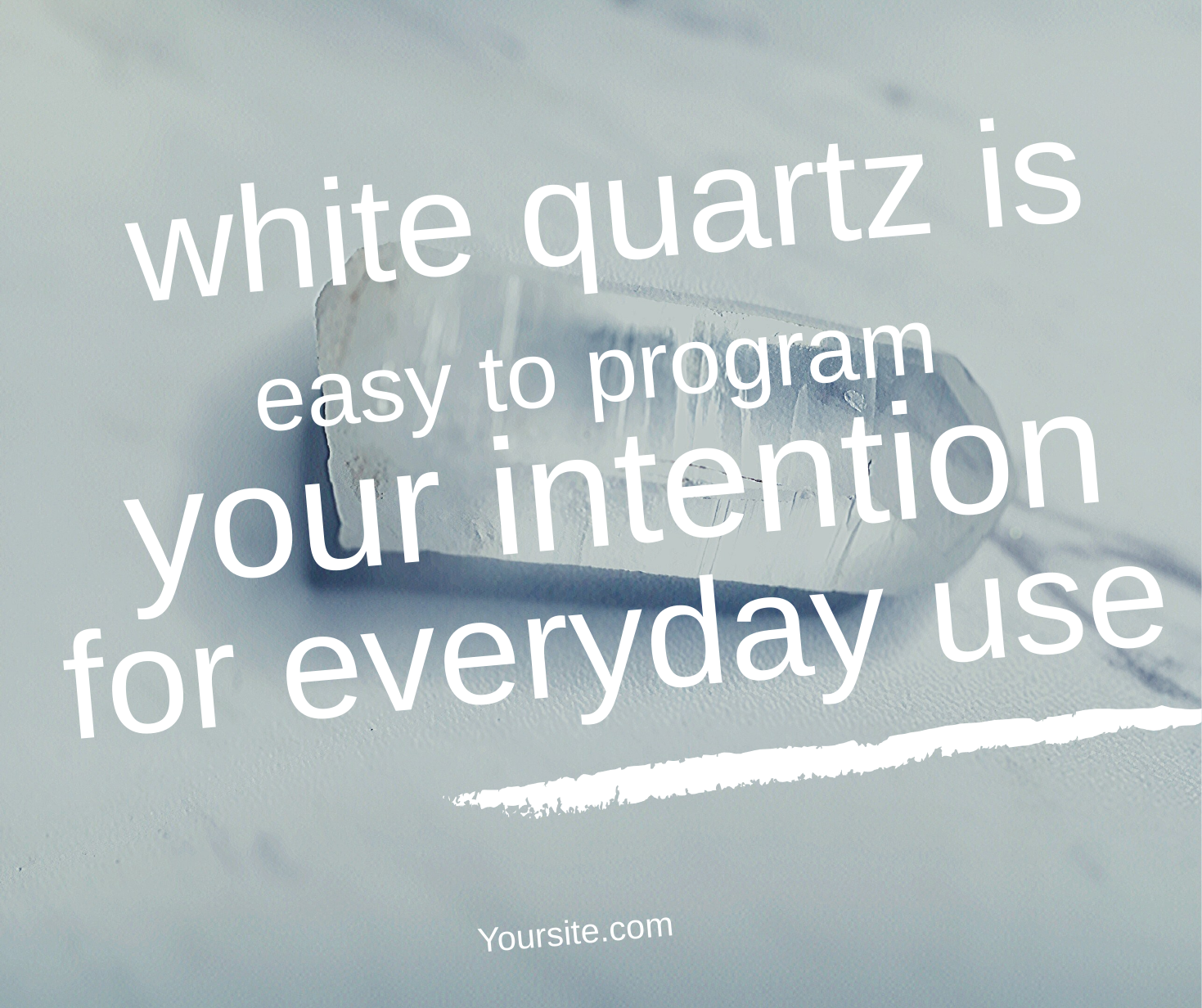

white quartz is
easy to program
your intention
for everyday use

Yoursite.com